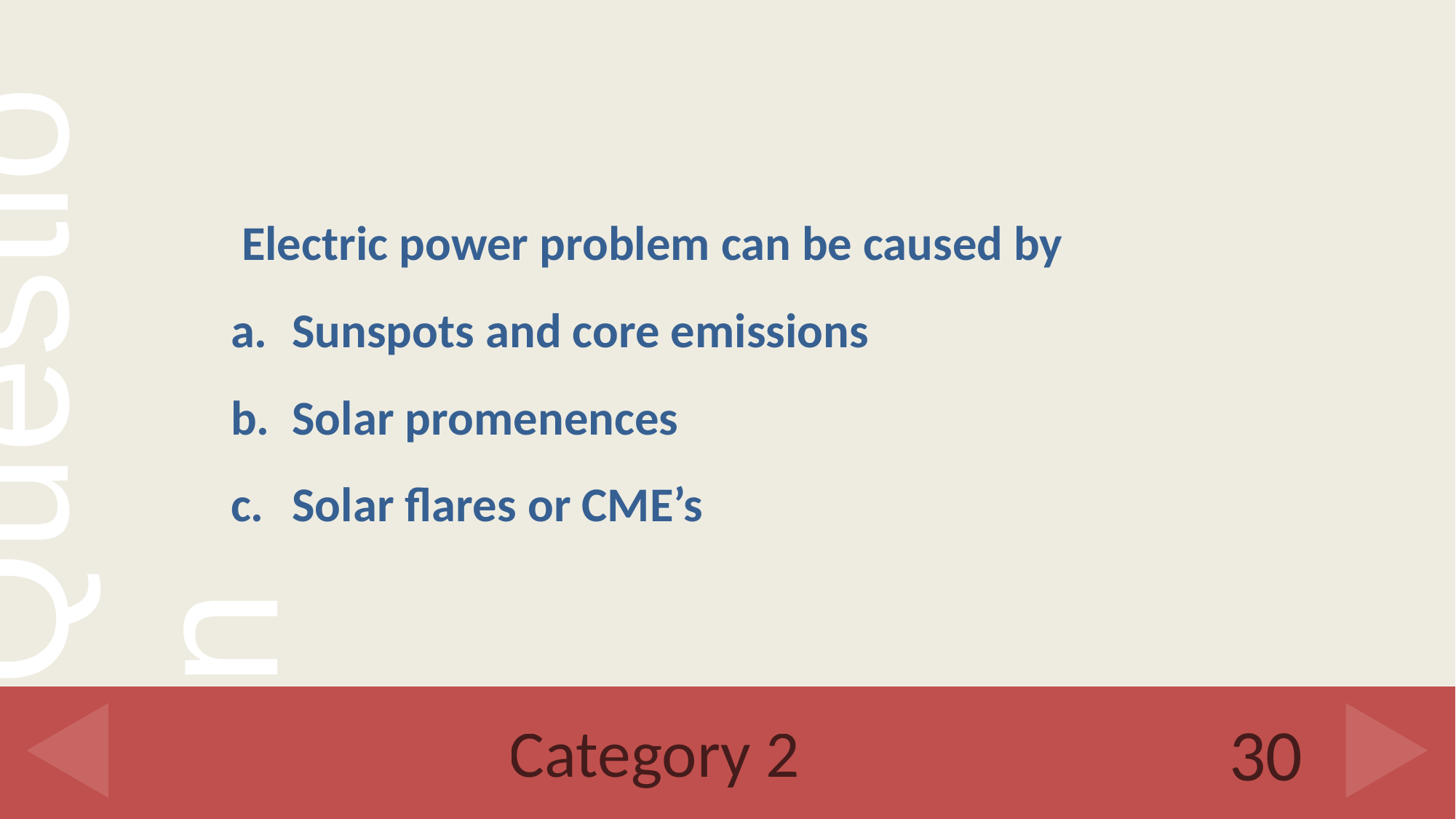

Electric power problem can be caused by
Sunspots and core emissions
Solar promenences
Solar flares or CME’s
# Category 2
30